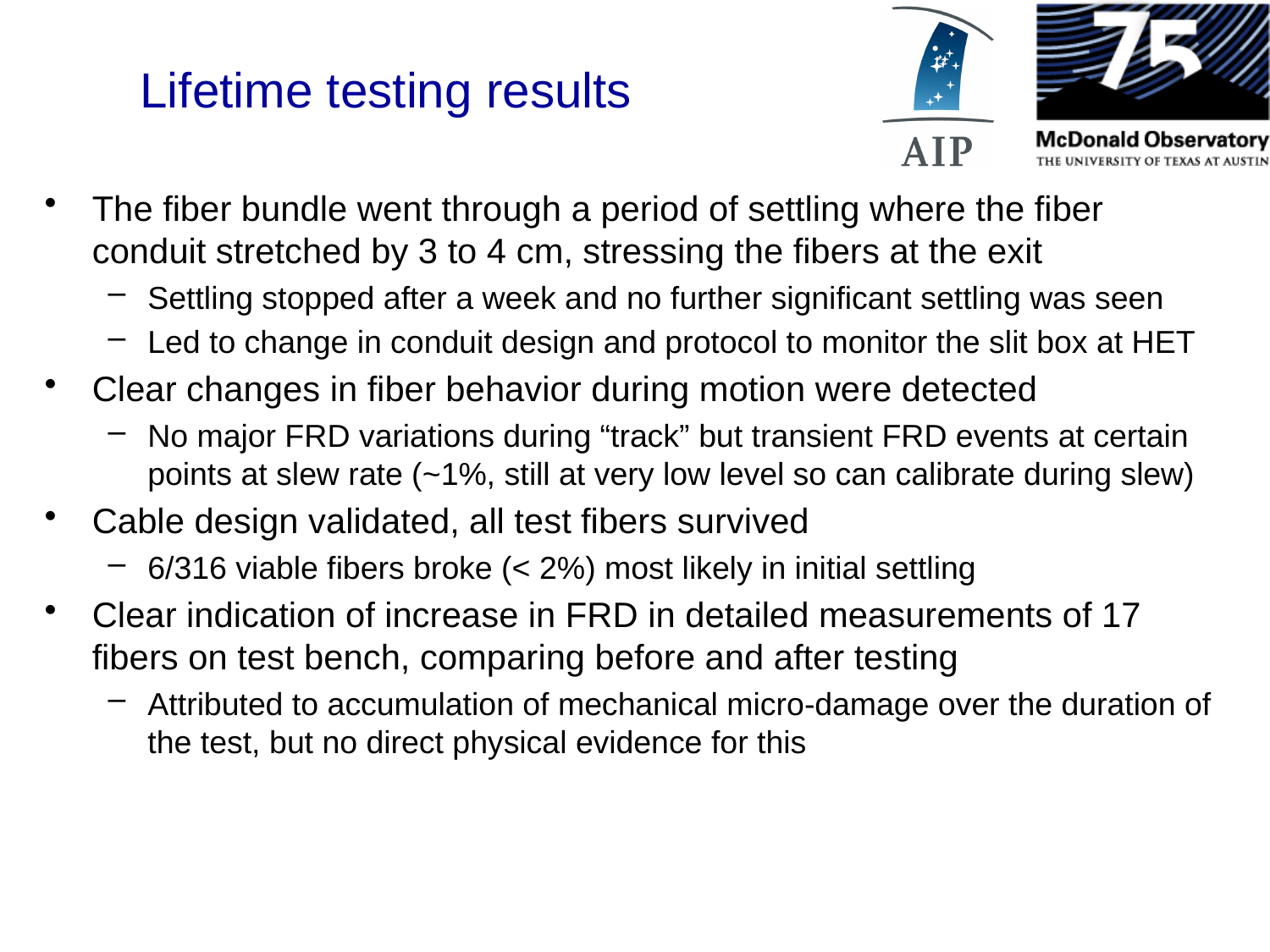

# Lifetime testing results
The fiber bundle went through a period of settling where the fiber conduit stretched by 3 to 4 cm, stressing the fibers at the exit
Settling stopped after a week and no further significant settling was seen
Led to change in conduit design and protocol to monitor the slit box at HET
Clear changes in fiber behavior during motion were detected
No major FRD variations during “track” but transient FRD events at certain points at slew rate (~1%, still at very low level so can calibrate during slew)
Cable design validated, all test fibers survived
6/316 viable fibers broke (< 2%) most likely in initial settling
Clear indication of increase in FRD in detailed measurements of 17 fibers on test bench, comparing before and after testing
Attributed to accumulation of mechanical micro-damage over the duration of the test, but no direct physical evidence for this